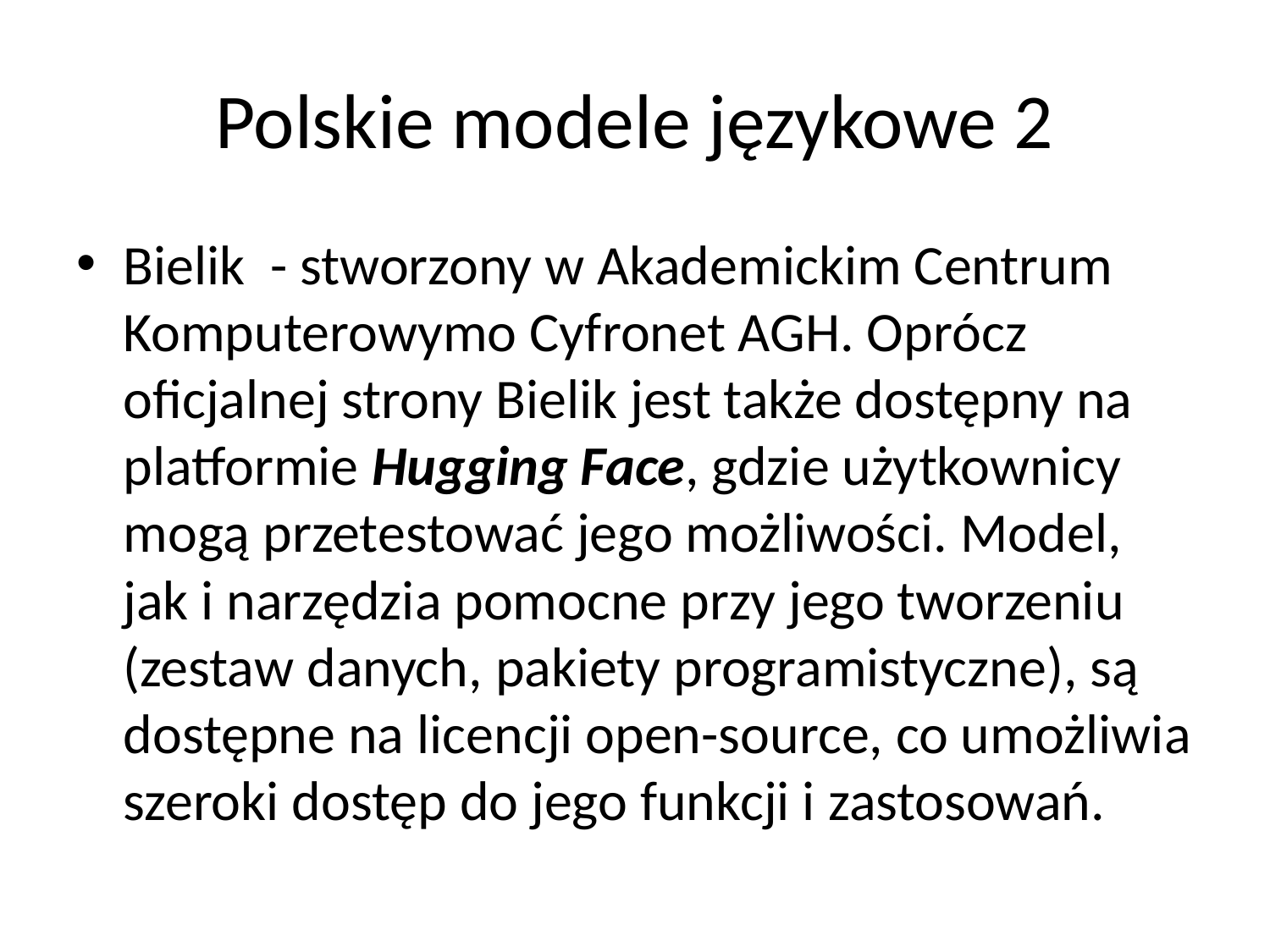

# Polskie modele językowe 2
Bielik  - stworzony w Akademickim Centrum Komputerowymo Cyfronet AGH. Oprócz oficjalnej strony Bielik jest także dostępny na platformie Hugging Face, gdzie użytkownicy mogą przetestować jego możliwości. Model, jak i narzędzia pomocne przy jego tworzeniu (zestaw danych, pakiety programistyczne), są dostępne na licencji open-source, co umożliwia szeroki dostęp do jego funkcji i zastosowań.